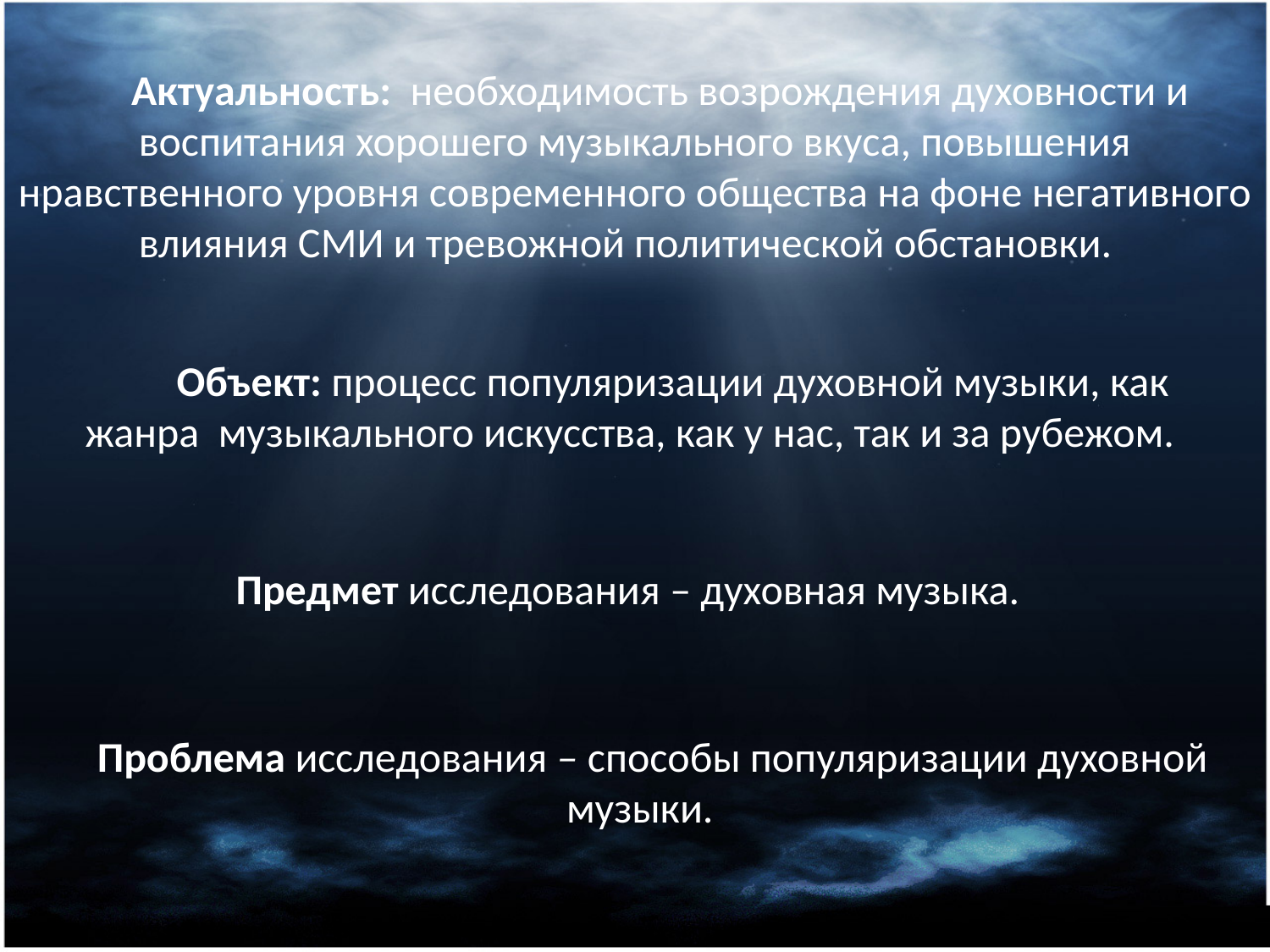

Актуальность:  необходимость возрождения духовности и воспитания хорошего музыкального вкуса, повышения нравственного уровня современного общества на фоне негативного влияния СМИ и тревожной политической обстановки.
         Объект: процесс популяризации духовной музыки, как жанра  музыкального искусства, как у нас, так и за рубежом.
Предмет исследования – духовная музыка.

Проблема исследования – способы популяризации духовной музыки.